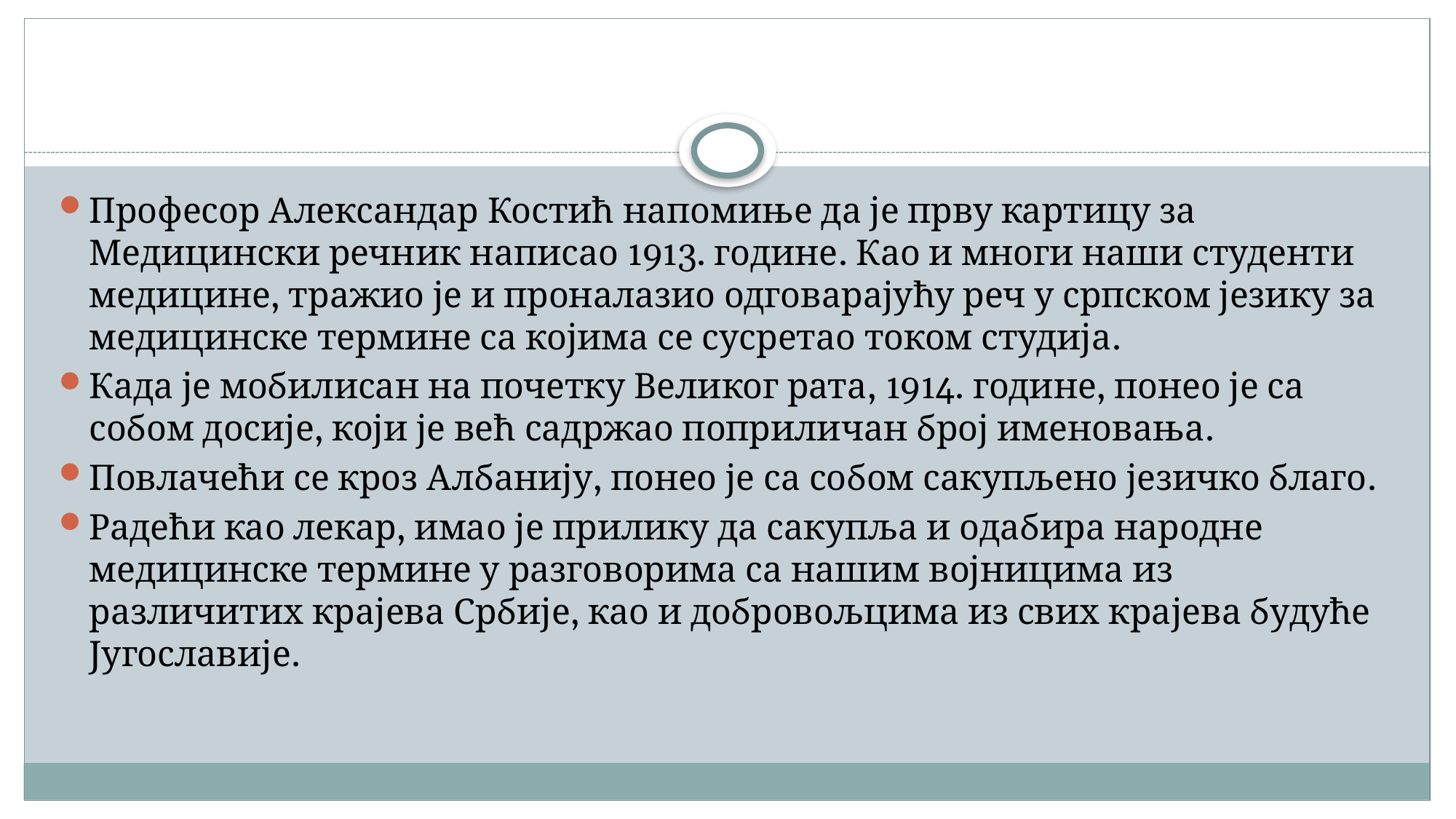

#
Професор Александар Костић напомиње да је прву картицу за Медицински речник написао 1913. године. Као и многи наши студенти медицине, тражио је и проналазио одговарајућу реч у српском језику за медицинске термине са којима се сусретао током студија.
Када је мобилисан на почетку Великог рата, 1914. године, понео је са собом досије, који је већ садржао поприличан број именовања.
Повлачећи се кроз Албанију, понео је са собом сакупљено језичко благо.
Радећи као лекар, имао је прилику да сакупља и одабира народне медицинске термине у разговорима са нашим војницима из различитих крајева Србије, као и добровољцима из свих крајева будуће Југославије.